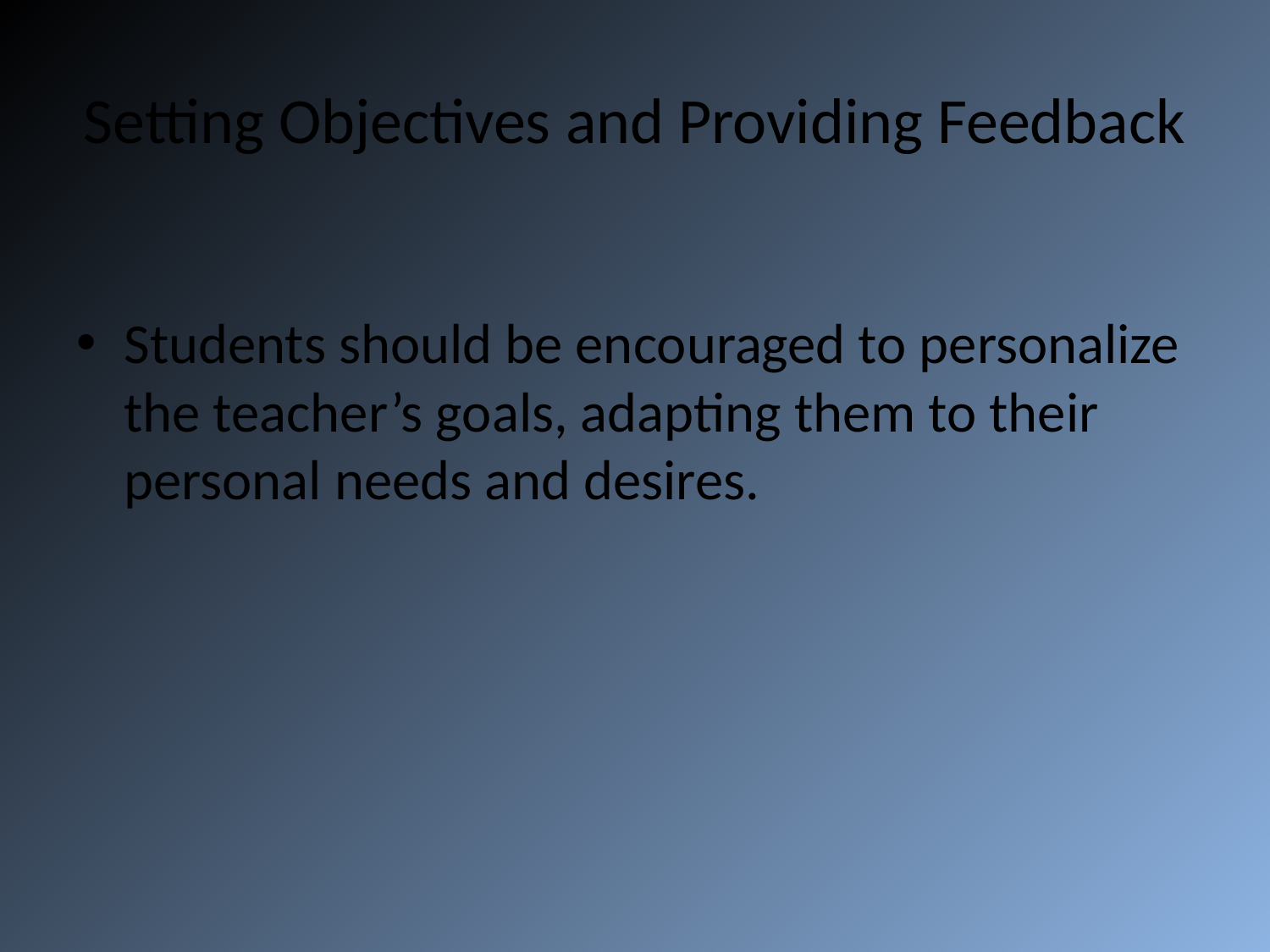

# Setting Objectives and Providing Feedback

Students should be encouraged to personalize the teacher’s goals, adapting them to their personal needs and desires.